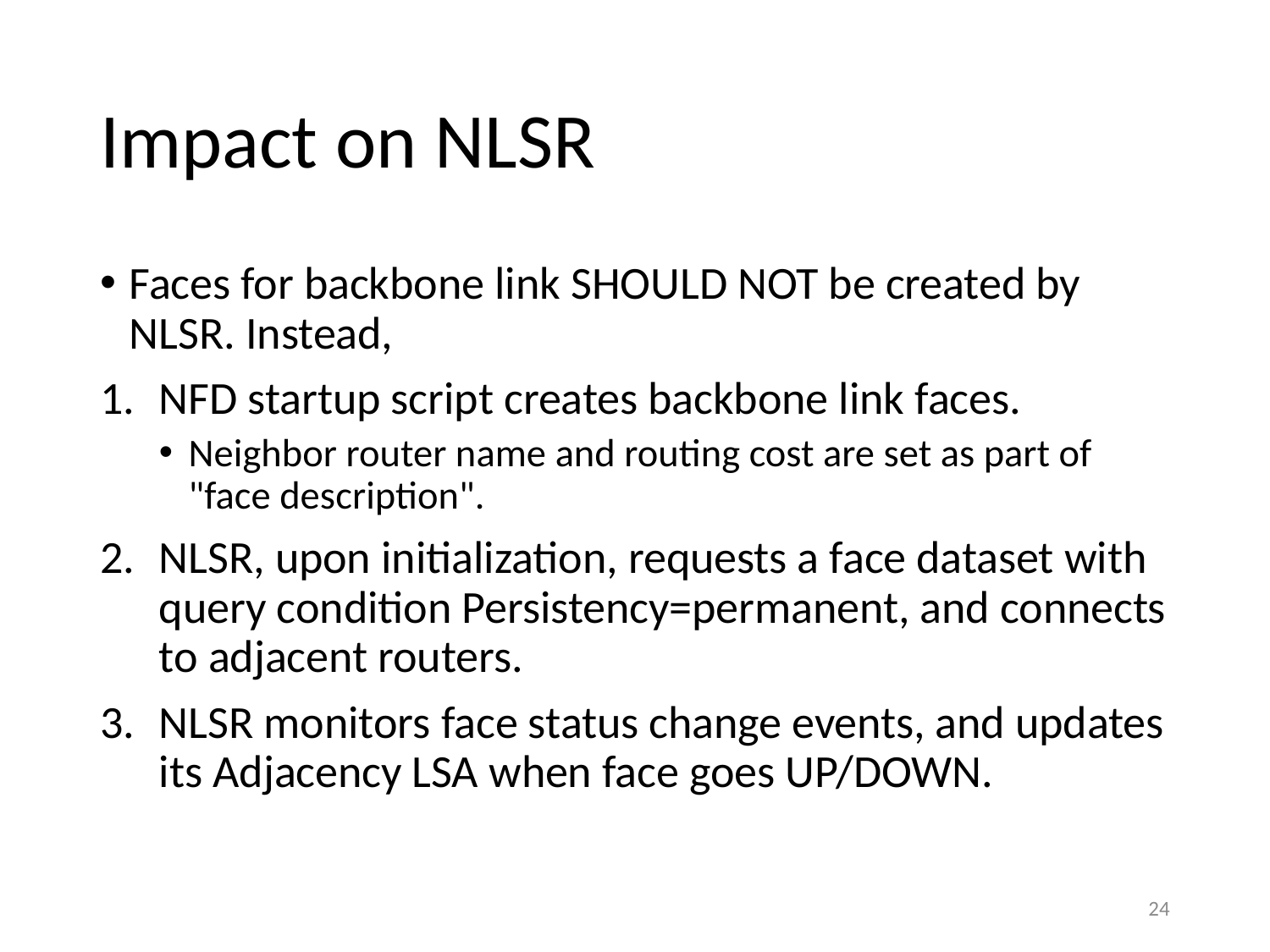

# Impact on NLSR
Faces for backbone link SHOULD NOT be created by NLSR. Instead,
NFD startup script creates backbone link faces.
Neighbor router name and routing cost are set as part of "face description".
NLSR, upon initialization, requests a face dataset with query condition Persistency=permanent, and connects to adjacent routers.
NLSR monitors face status change events, and updates its Adjacency LSA when face goes UP/DOWN.
24